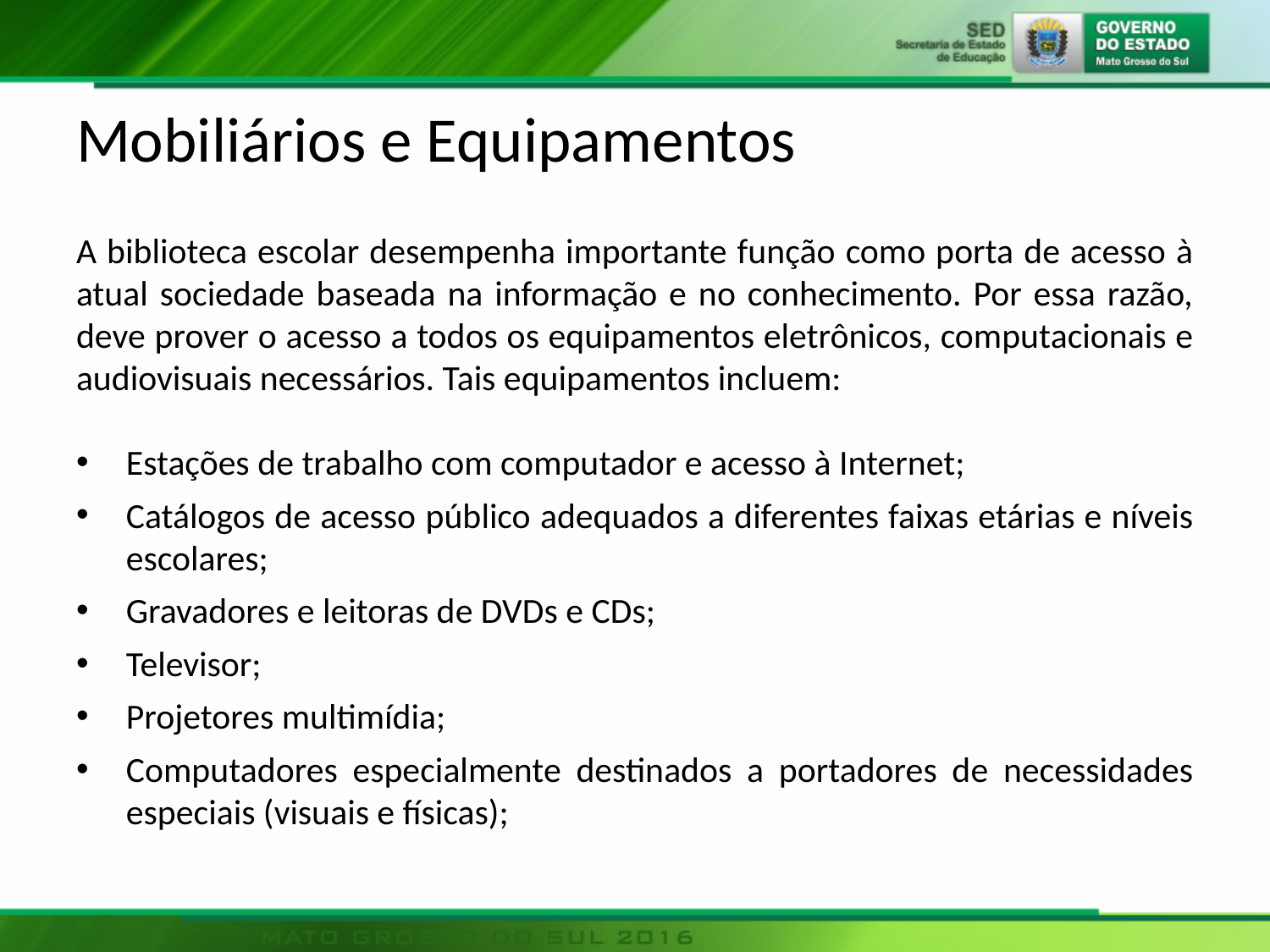

# Mobiliários e Equipamentos
A biblioteca escolar desempenha importante função como porta de acesso à atual sociedade baseada na informação e no conhecimento. Por essa razão, deve prover o acesso a todos os equipamentos eletrônicos, computacionais e audiovisuais necessários. Tais equipamentos incluem:

Estações de trabalho com computador e acesso à Internet;
Catálogos de acesso público adequados a diferentes faixas etárias e níveis escolares;
Gravadores e leitoras de DVDs e CDs;
Televisor;
Projetores multimídia;
Computadores especialmente destinados a portadores de necessidades especiais (visuais e físicas);